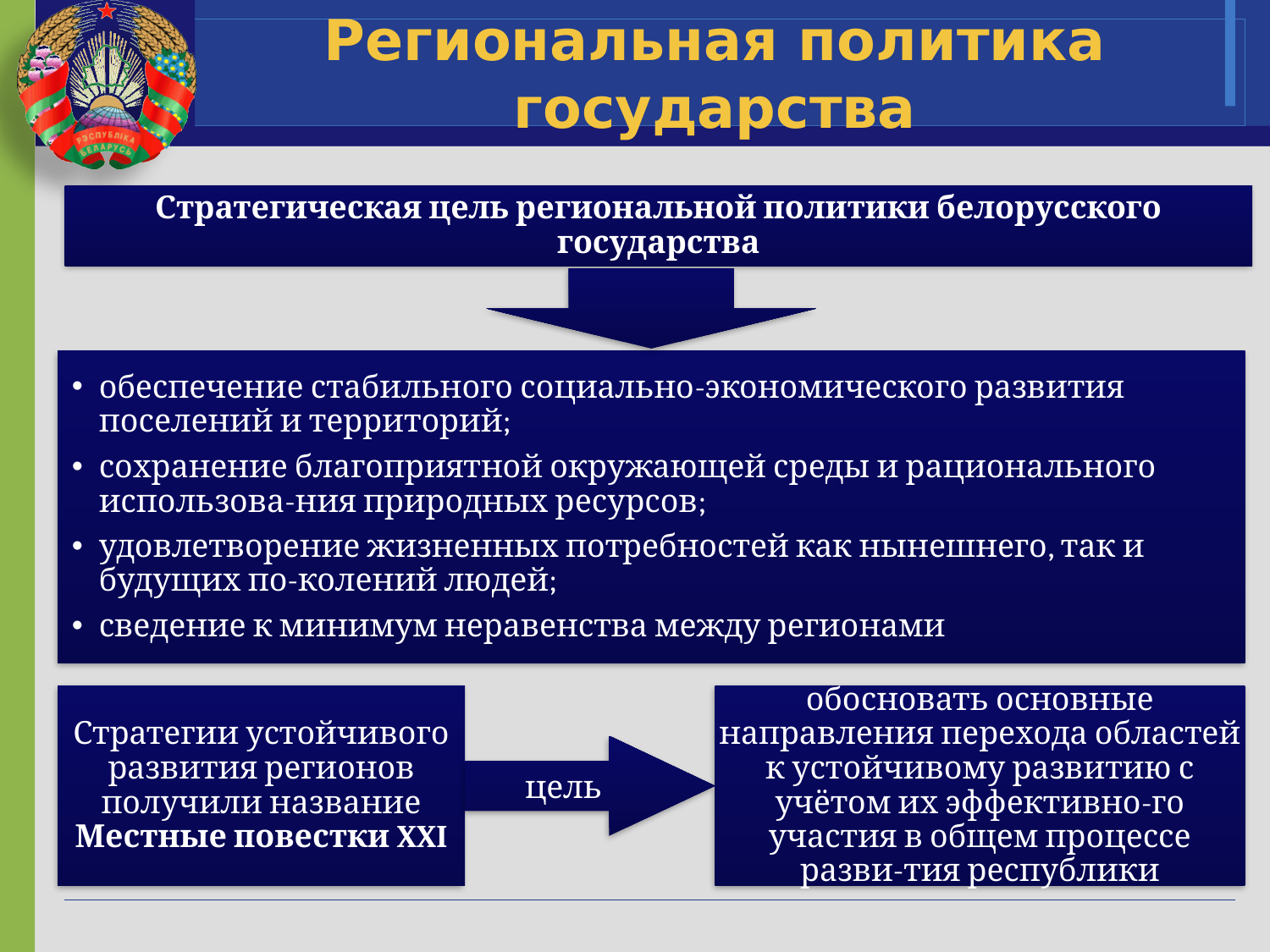

# Региональная политика государства

Стратегическая цель региональной политики белорусского государства

обеспечение стабильного социально-экономического развития поселений и территорий;
сохранение благоприятной окружающей среды и рационального использова-ния природных ресурсов;
удовлетворение жизненных потребностей как нынешнего, так и будущих по-колений людей;
сведение к минимум неравенства между регионами

Стратегии устойчивого развития регионов получили название Местные повестки XXI

обосновать основные направления перехода областей к устойчивому развитию с учётом их эффективно-го участия в общем процессе разви-тия республики
цель